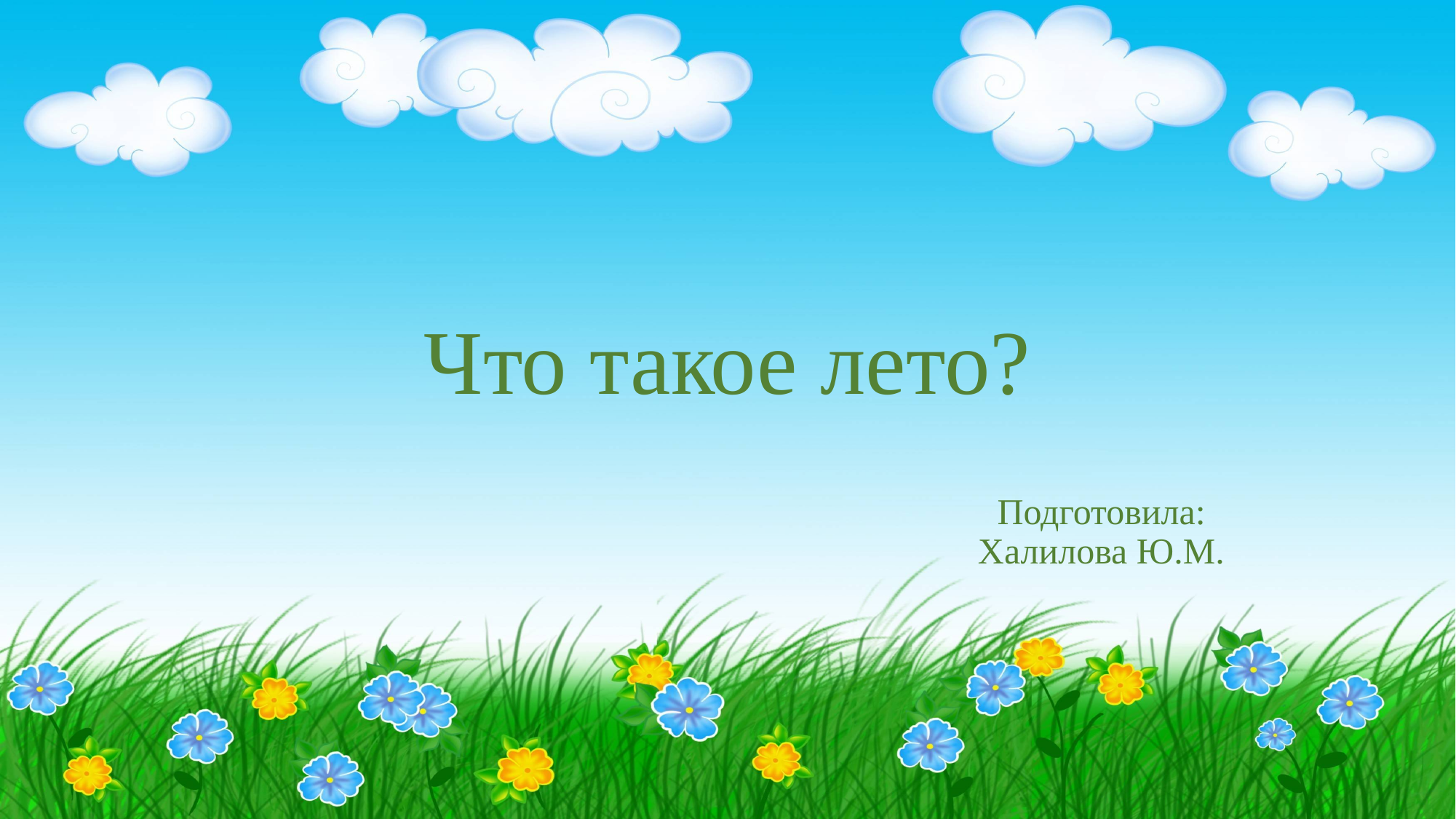

# Что такое лето?
Подготовила: Халилова Ю.М.